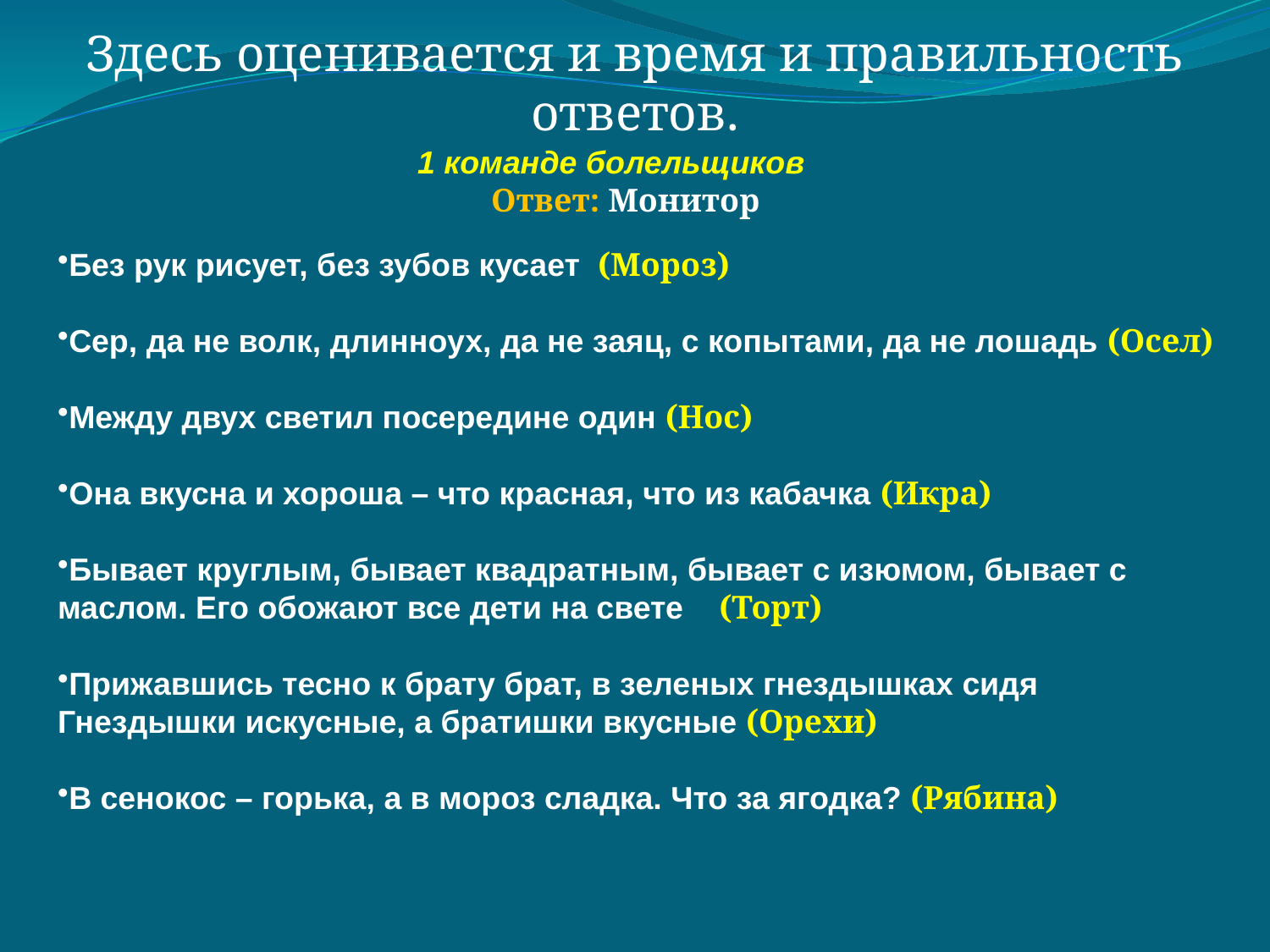

Здесь оценивается и время и правильность ответов.
1 команде болельщиков
 Ответ: Монитор

Без рук рисует, без зубов кусает  (Мороз)

Сер, да не волк, длинноух, да не заяц, с копытами, да не лошадь (Осел)

Между двух светил посередине один (Нос)

Она вкусна и хороша – что красная, что из кабачка (Икра)

Бывает круглым, бывает квадратным, бывает с изюмом, бывает с маслом. Его обожают все дети на свете    (Торт)

Прижавшись тесно к брату брат, в зеленых гнездышках сидя
Гнездышки искусные, а братишки вкусные (Орехи)

В сенокос – горька, а в мороз сладка. Что за ягодка? (Рябина)